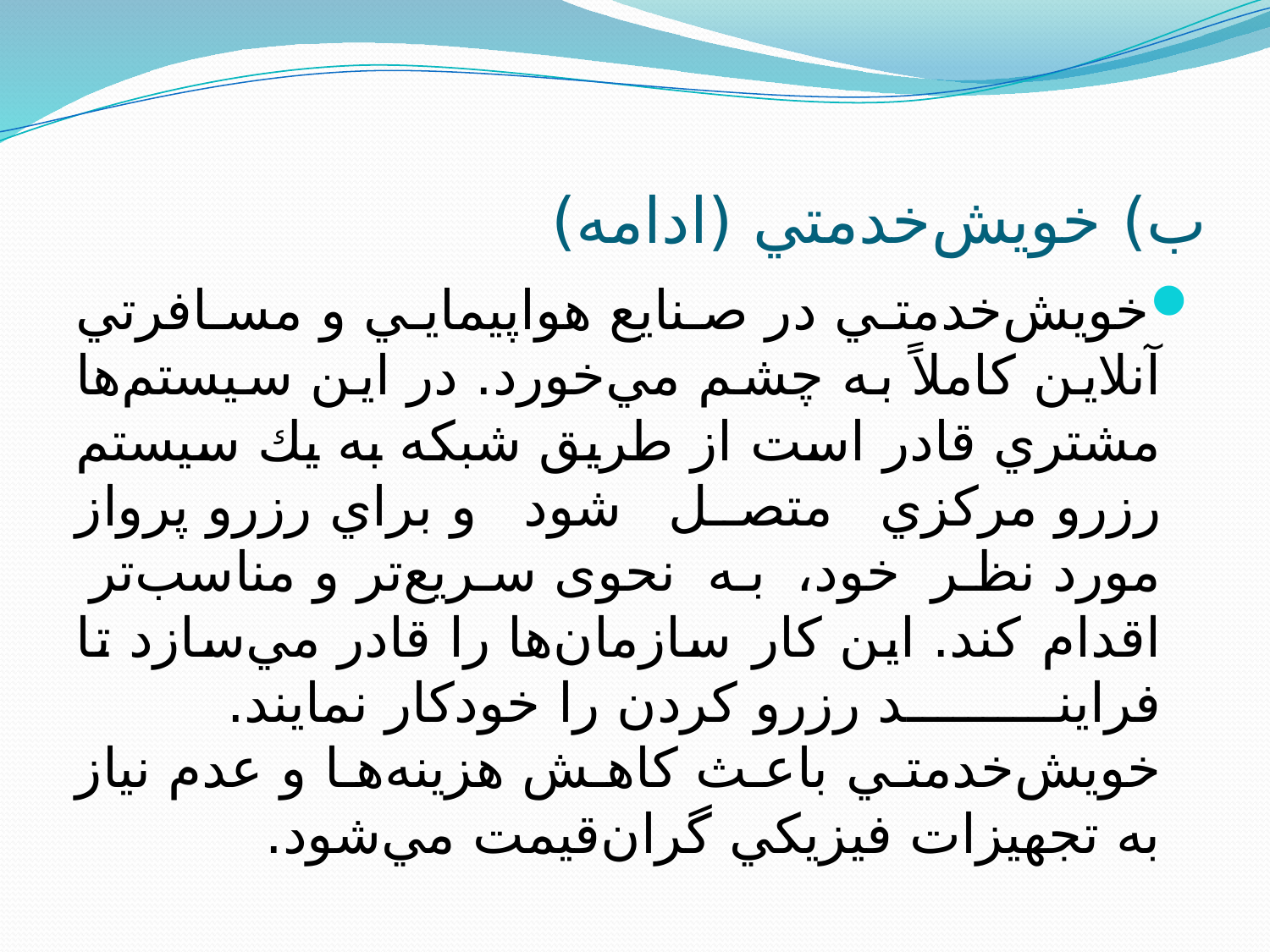

# ب) خويش‌خدمتي (ادامه)
خويش‌خدمتي در صنايع هواپيمايي و مسافرتي آنلاين كاملاً به چشم مي‌خورد. در اين سيستم‌ها مشتري قادر است از طريق شبكه به يك سيستم رزرو مركزي متصل شود و براي رزرو پرواز مورد نظر خود، به نحوی سريع‌تر و مناسب‌تر اقدام کند. اين كار سازمان‌ها را قادر مي‌سازد تا فرايند رزرو كردن را خودكار نمايند. خويش‌خدمتي باعث كاهش هزينه‌ها و عدم نياز به تجهيزات فيزيكي گران‌قيمت مي‌شود.